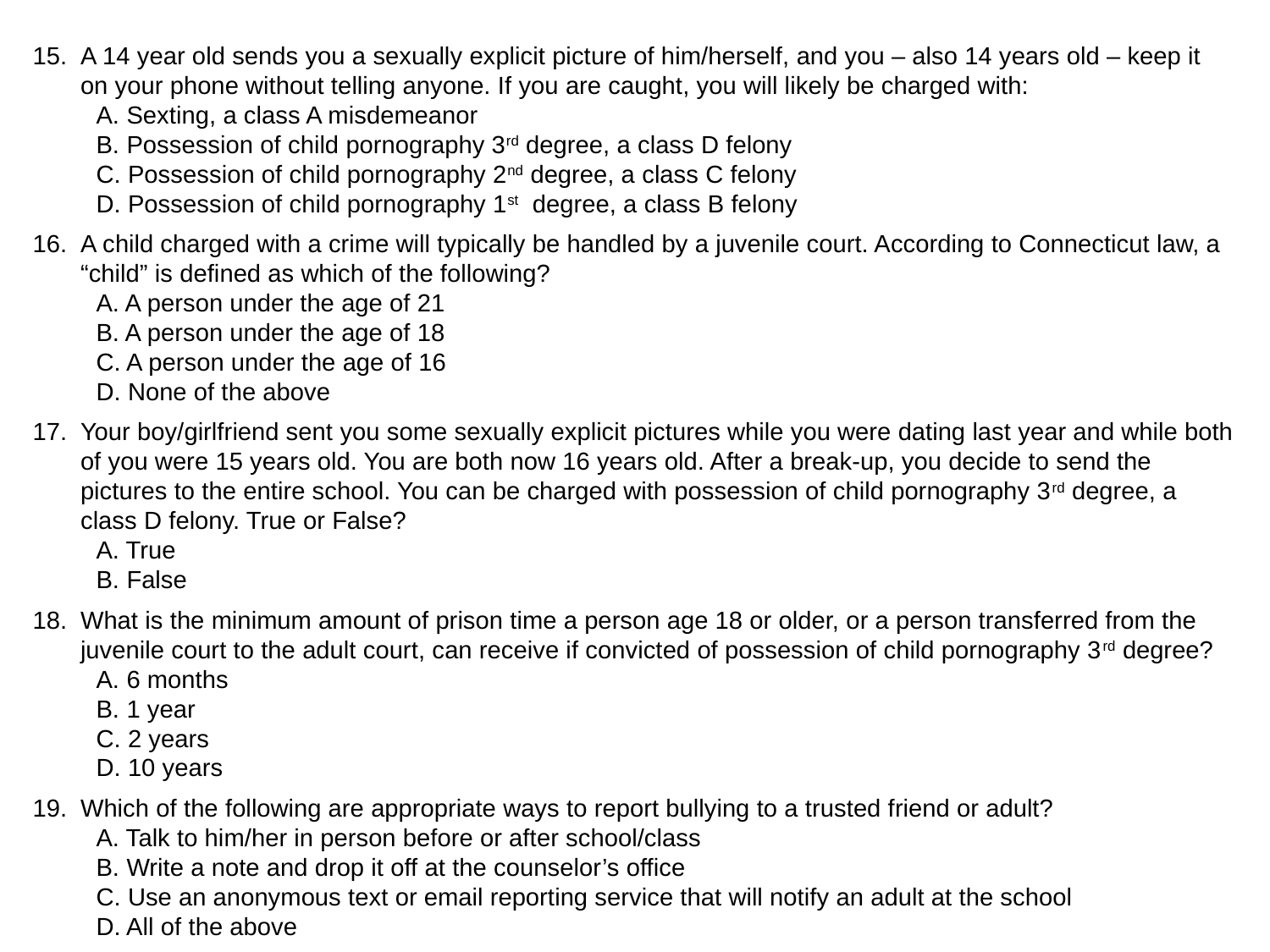

A 14 year old sends you a sexually explicit picture of him/herself, and you – also 14 years old – keep it on your phone without telling anyone. If you are caught, you will likely be charged with:
A. Sexting, a class A misdemeanor
B. Possession of child pornography 3rd degree, a class D felony
C. Possession of child pornography 2nd degree, a class C felony
D. Possession of child pornography 1st  degree, a class B felony
A child charged with a crime will typically be handled by a juvenile court. According to Connecticut law, a “child” is defined as which of the following?
A. A person under the age of 21
B. A person under the age of 18
C. A person under the age of 16
D. None of the above
Your boy/girlfriend sent you some sexually explicit pictures while you were dating last year and while both of you were 15 years old. You are both now 16 years old. After a break-up, you decide to send the pictures to the entire school. You can be charged with possession of child pornography 3rd degree, a class D felony. True or False?
A. True
B. False
What is the minimum amount of prison time a person age 18 or older, or a person transferred from the juvenile court to the adult court, can receive if convicted of possession of child pornography 3rd degree?
A. 6 months
B. 1 year
C. 2 years
D. 10 years
Which of the following are appropriate ways to report bullying to a trusted friend or adult?
A. Talk to him/her in person before or after school/class
B. Write a note and drop it off at the counselor’s office
C. Use an anonymous text or email reporting service that will notify an adult at the school
D. All of the above